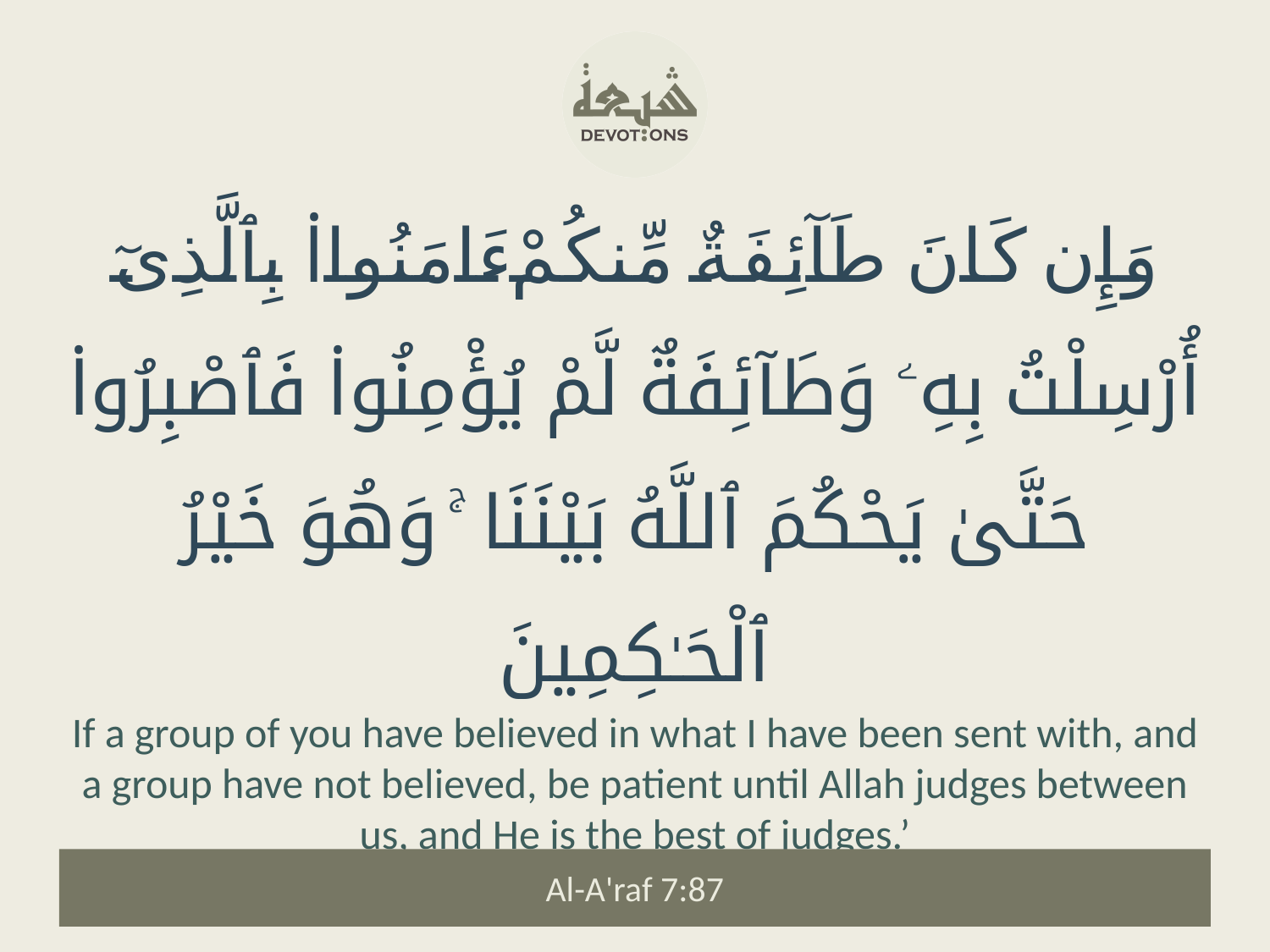

وَإِن كَانَ طَآئِفَةٌ مِّنكُمْ ءَامَنُوا۟ بِٱلَّذِىٓ أُرْسِلْتُ بِهِۦ وَطَآئِفَةٌ لَّمْ يُؤْمِنُوا۟ فَٱصْبِرُوا۟ حَتَّىٰ يَحْكُمَ ٱللَّهُ بَيْنَنَا ۚ وَهُوَ خَيْرُ ٱلْحَـٰكِمِينَ
If a group of you have believed in what I have been sent with, and a group have not believed, be patient until Allah judges between us, and He is the best of judges.’
Al-A'raf 7:87